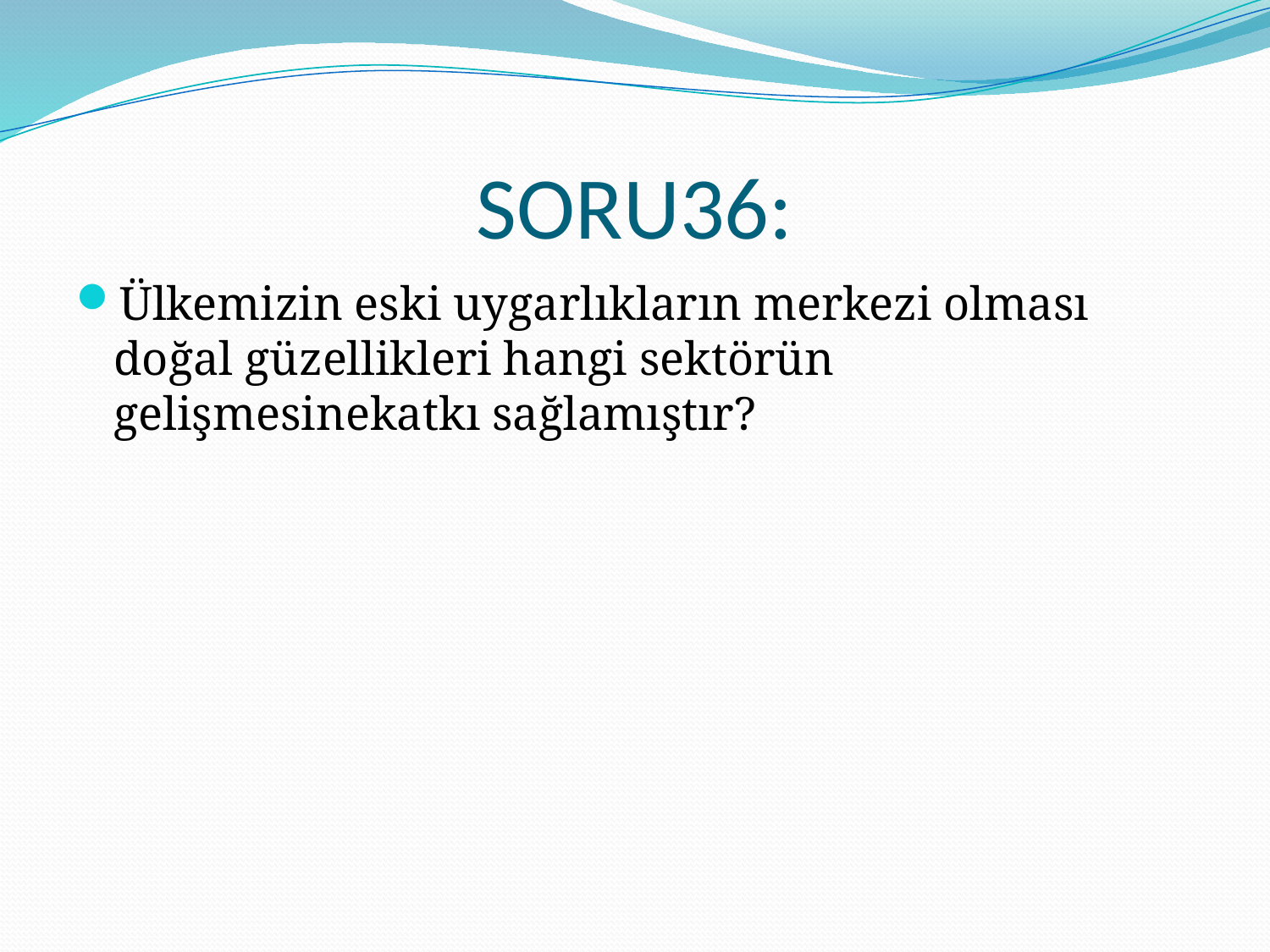

# SORU36:
Ülkemizin eski uygarlıkların merkezi olması doğal güzellikleri hangi sektörün gelişmesinekatkı sağlamıştır?